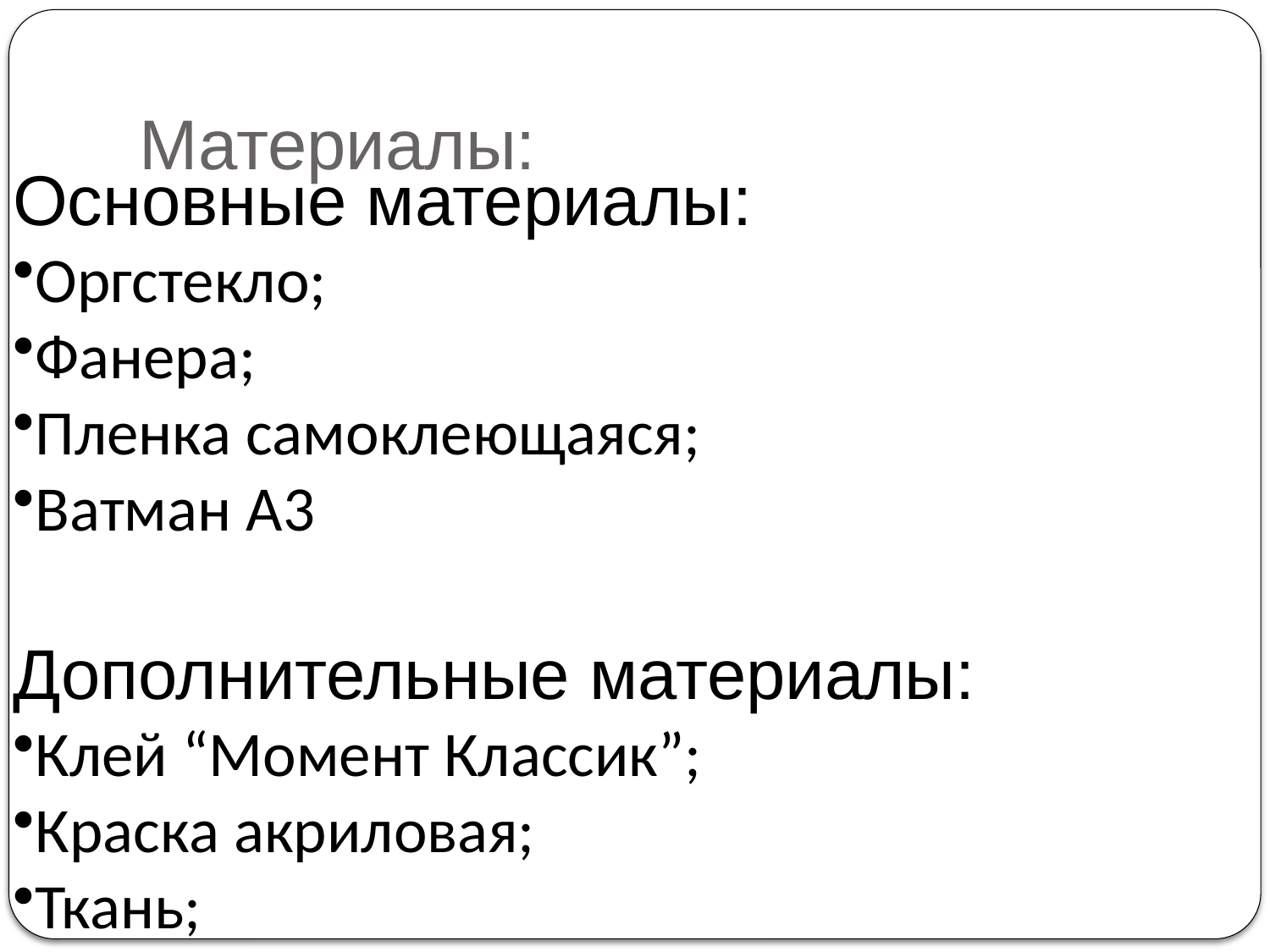

# Материалы:
Основные материалы:
Оргстекло;
Фанера;
Пленка самоклеющаяся;
Ватман А3

Дополнительные материалы:
Клей “Момент Классик”;
Краска акриловая;
Ткань;